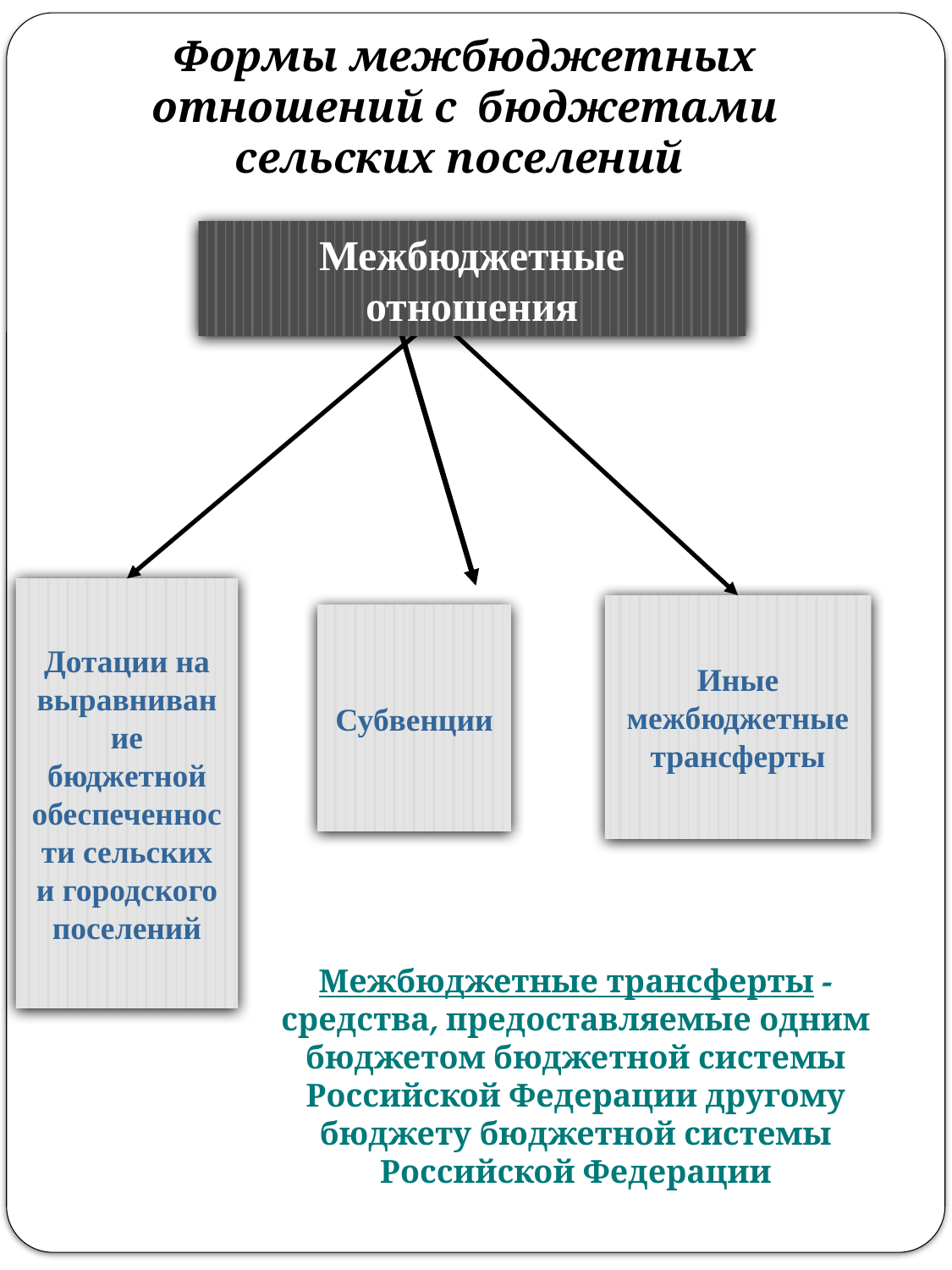

Формы межбюджетных отношений с  бюджетами сельских поселений
Межбюджетные отношения

Дотации на выравнивание бюджетной обеспеченности сельских и городского поселений
Иные межбюджетные трансферты
Субвенции
Межбюджетные трансферты - средства, предоставляемые одним бюджетом бюджетной системы Российской Федерации другому бюджету бюджетной системы Российской Федерации